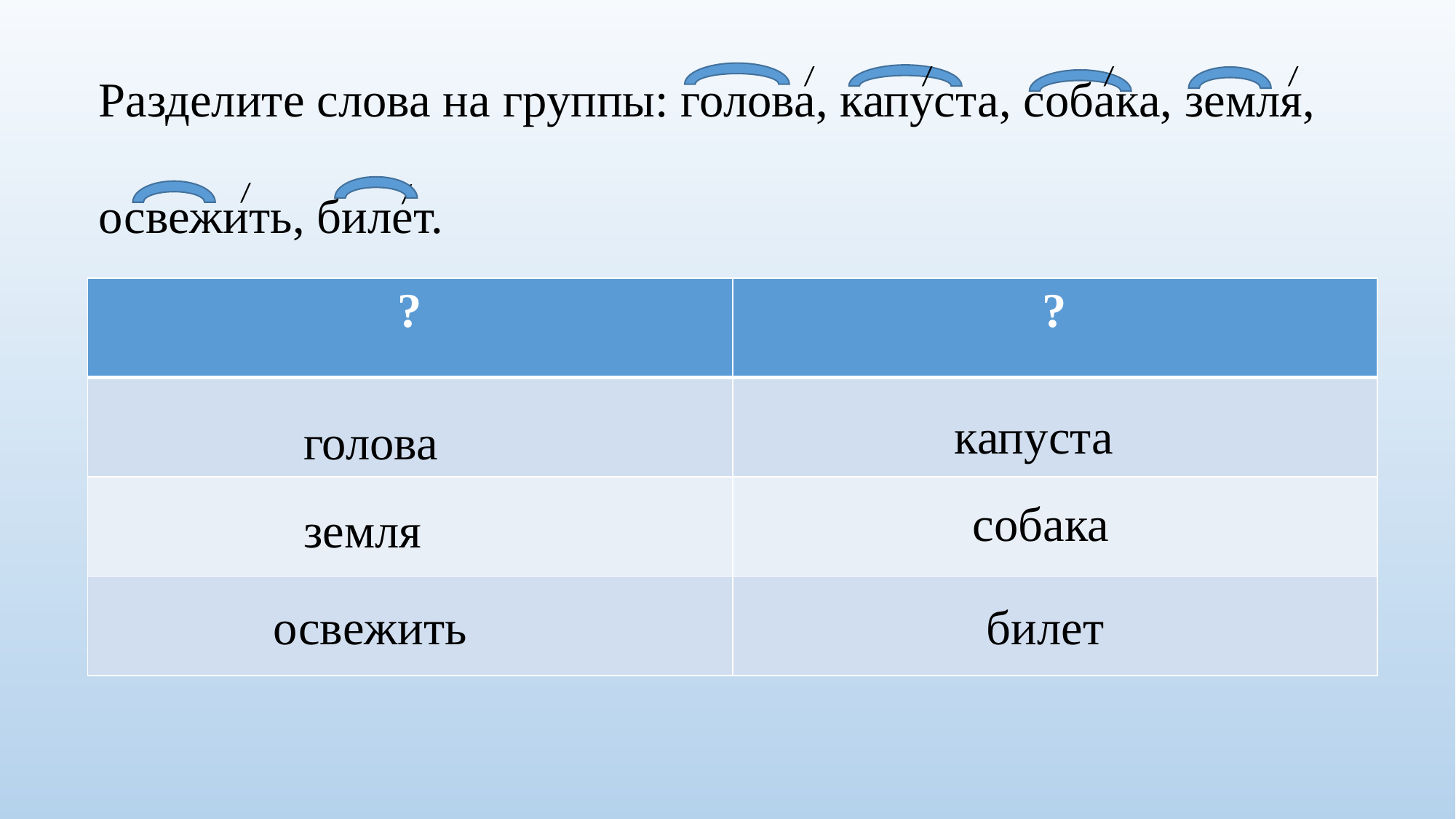

/
/
/
/
Разделите слова на группы: голова, капуста, собака, земля,

освежить, билет.

/
/

| ? | ? |
| --- | --- |
|  |  |
|  |  |
|  |  |
капуста
голова
собака
земля
билет
освежить